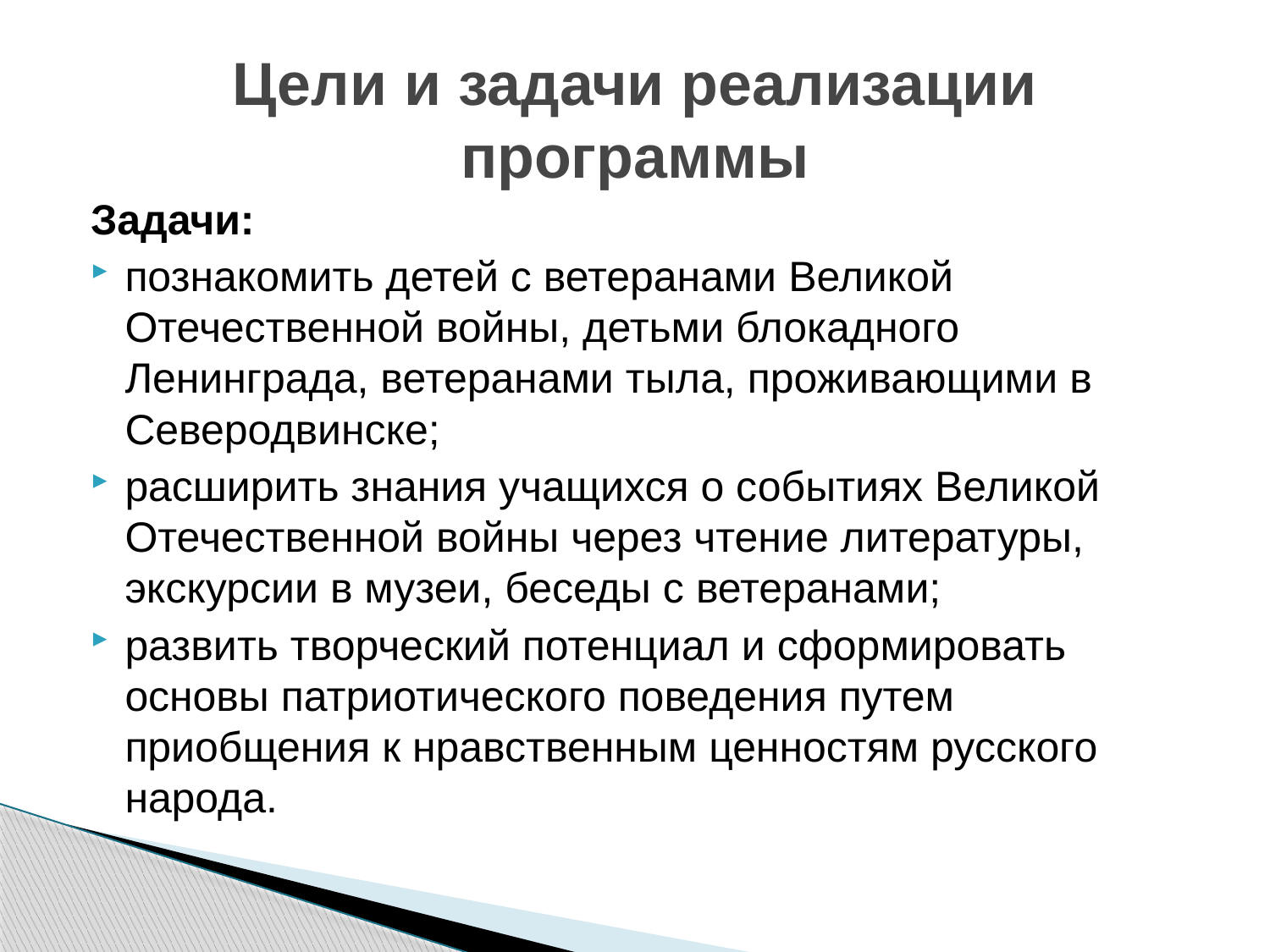

# Цели и задачи реализации программы
Задачи:
познакомить детей с ветеранами Великой Отечественной войны, детьми блокадного Ленинграда, ветеранами тыла, проживающими в Северодвинске;
расширить знания учащихся о событиях Великой Отечественной войны через чтение литературы, экскурсии в музеи, беседы с ветеранами;
развить творческий потенциал и сформировать основы патриотического поведения путем приобщения к нравственным ценностям русского народа.